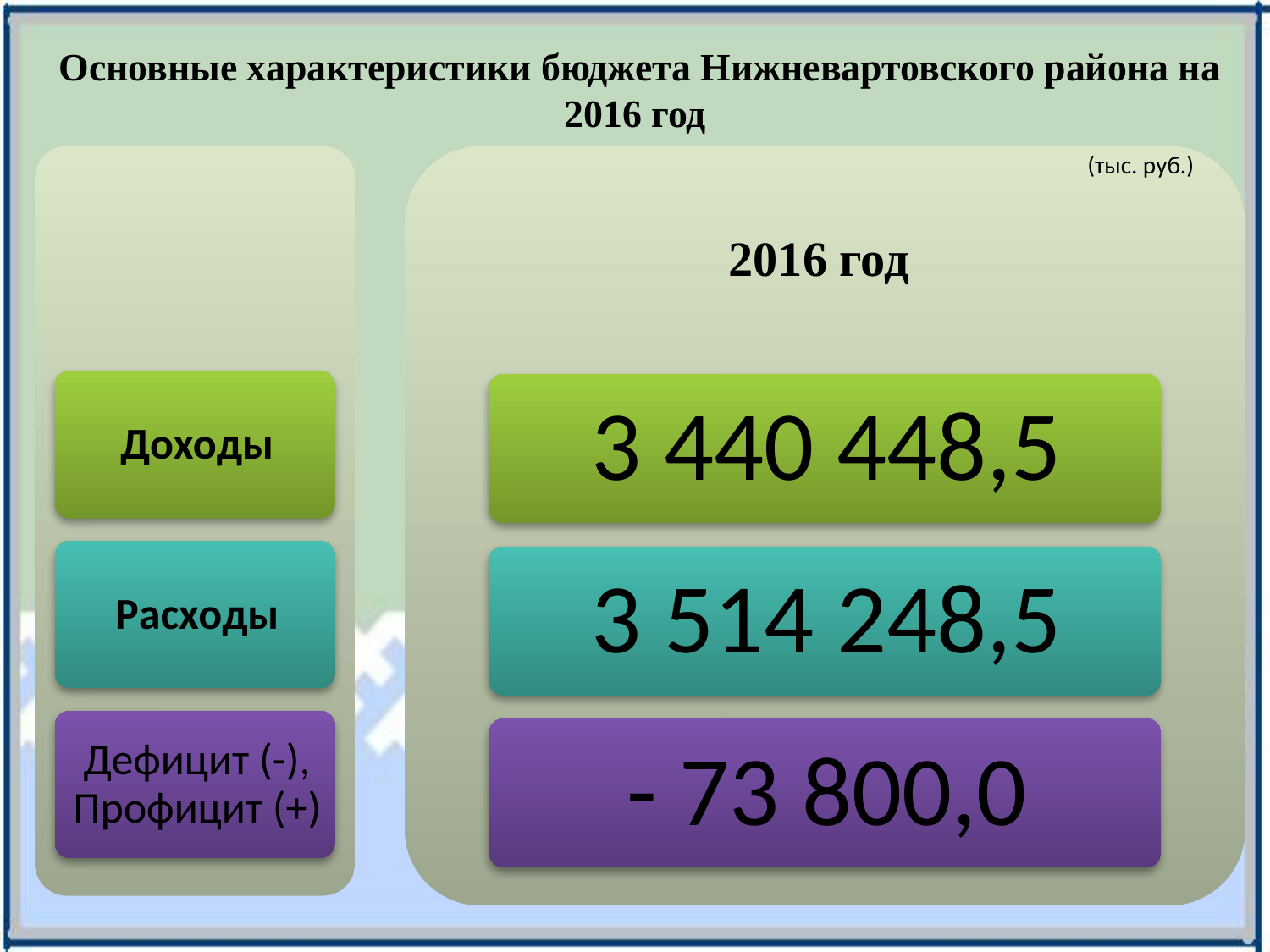

Основные характеристики бюджета Нижневартовского района на 2016 год
(тыс. руб.)

Доходы
Расходы
Дефицит (-),
Профицит (+)
2016 год
3 440 448,5
3 514 248,5
- 73 800,0